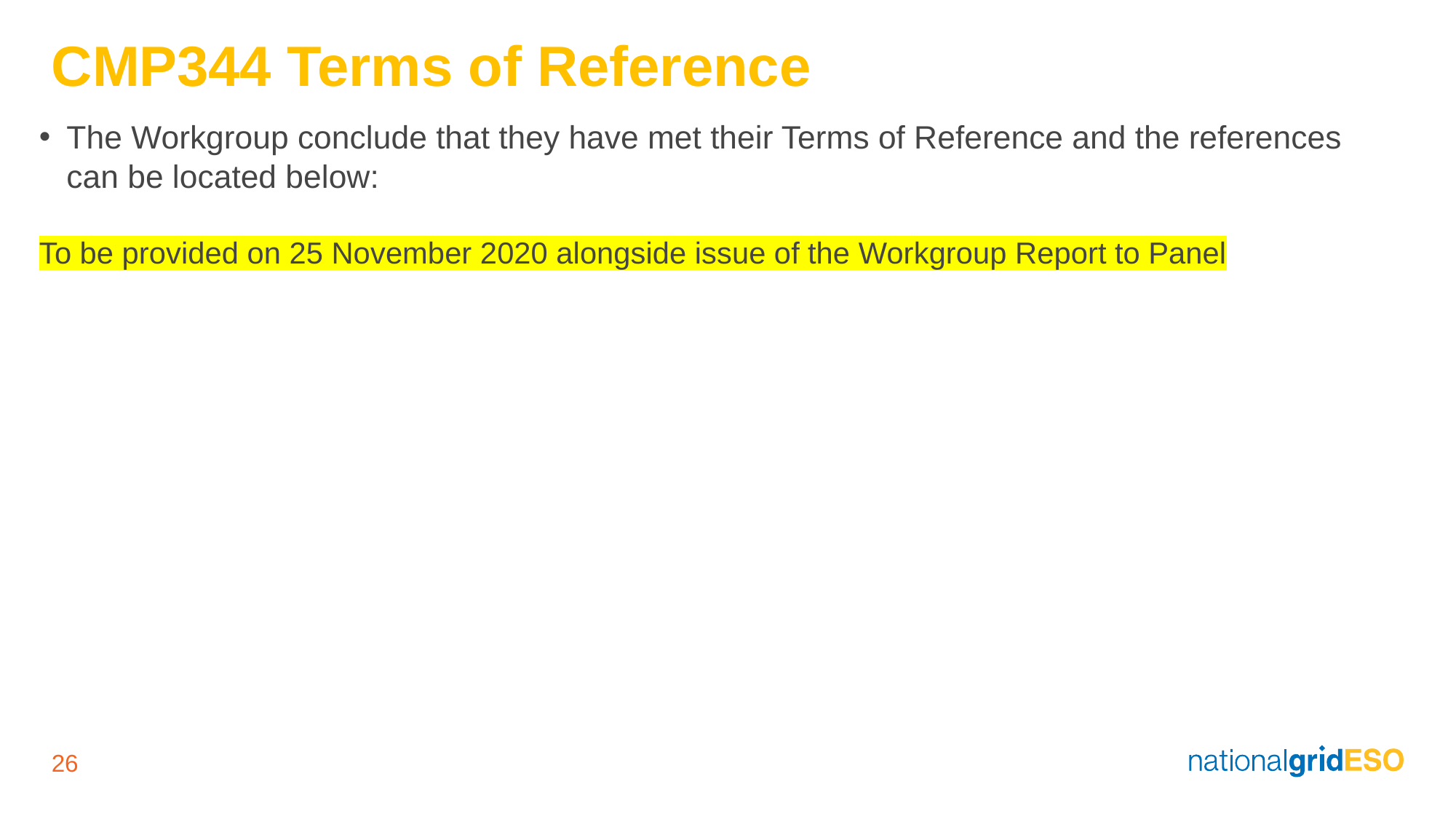

# CMP344 Terms of Reference
The Workgroup conclude that they have met their Terms of Reference and the references can be located below:

To be provided on 25 November 2020 alongside issue of the Workgroup Report to Panel